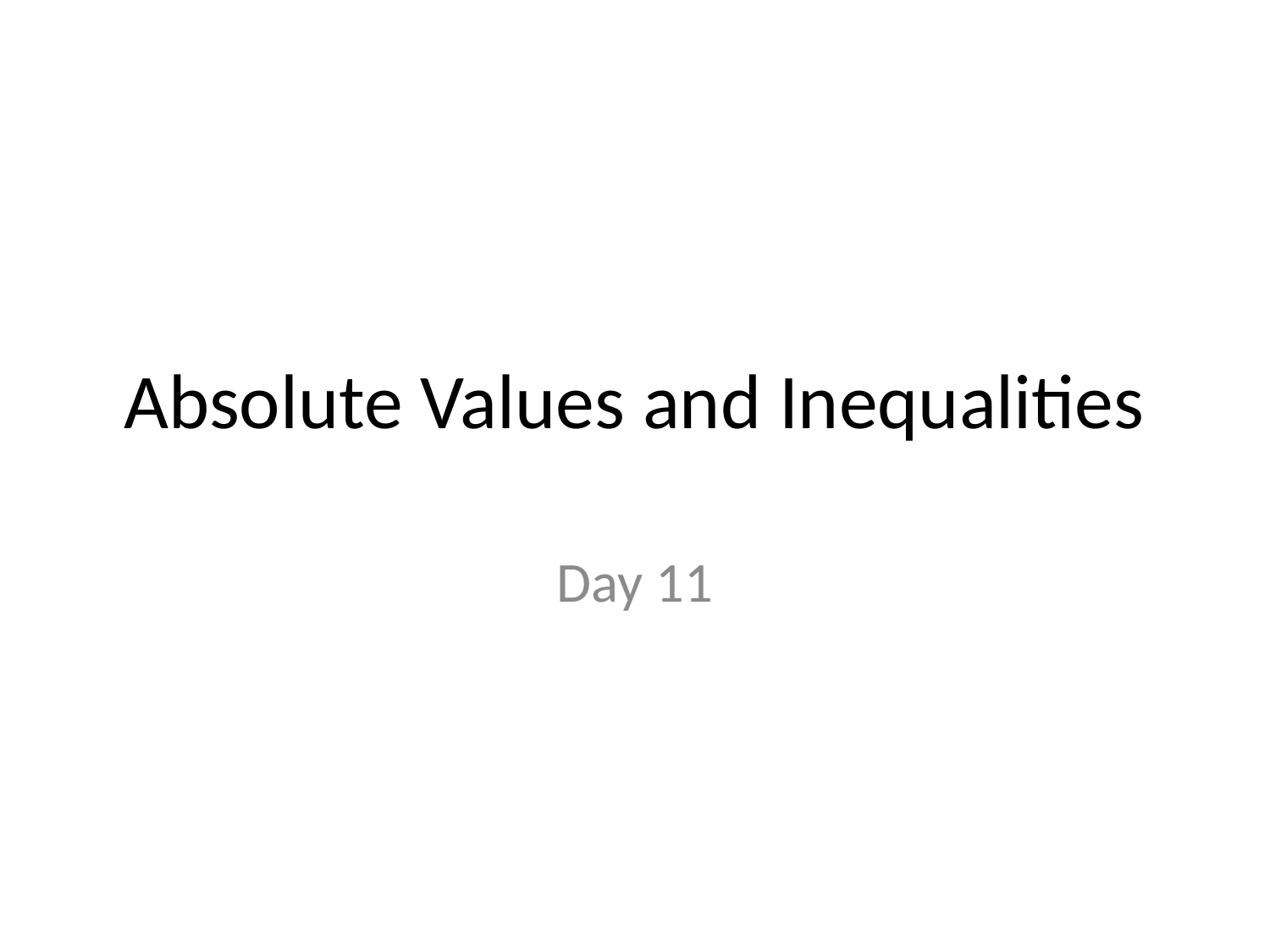

# Absolute Values and Inequalities
Day 11